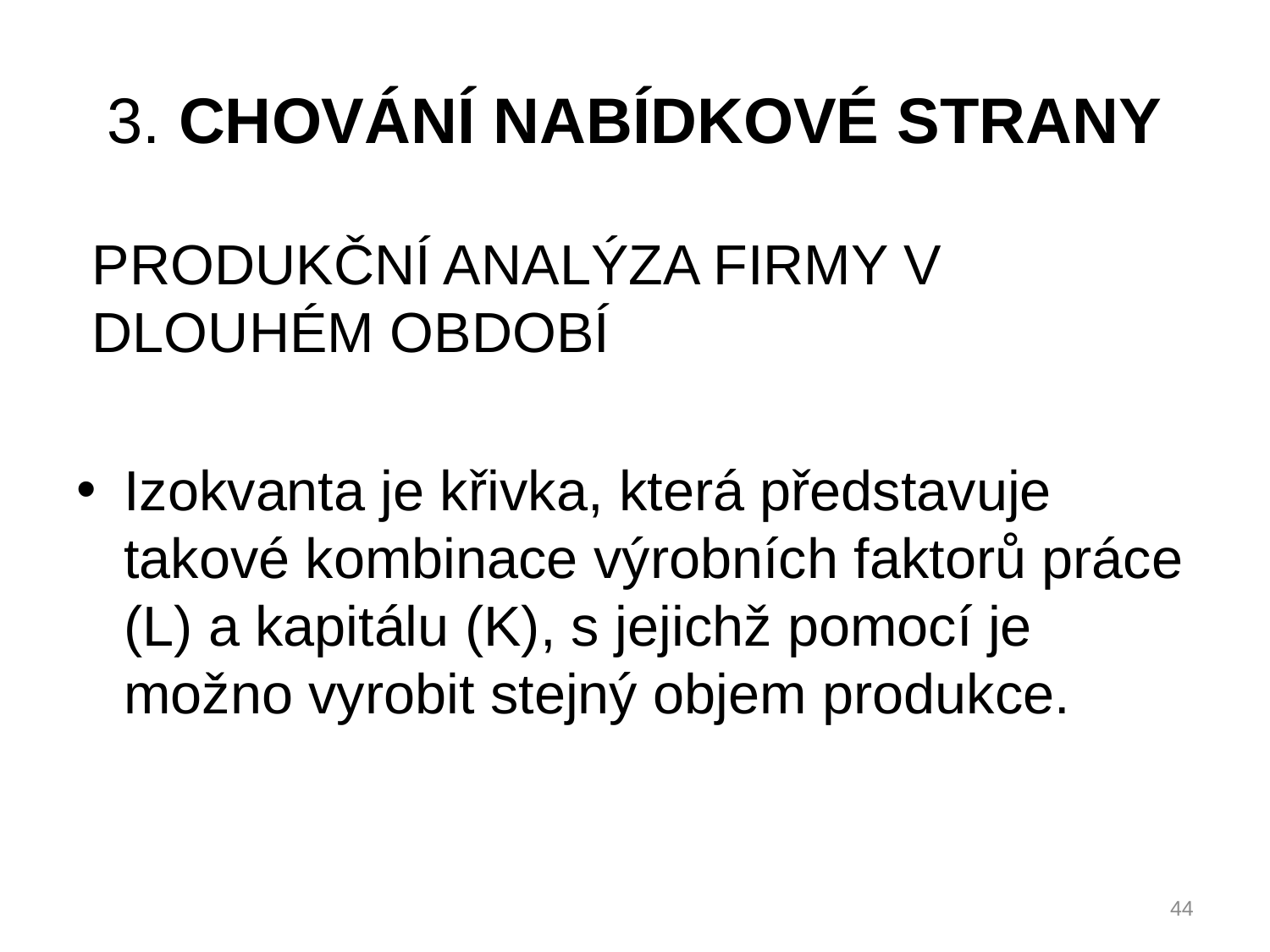

# 3. chování NABÍDKOVÉ strany
PRODUKČNÍ ANALÝZA FIRMY V DLOUHÉM OBDOBÍ

Izokvanta je křivka, která představuje takové kombinace výrobních faktorů práce (L) a kapitálu (K), s jejichž pomocí je možno vyrobit stejný objem produkce.
44